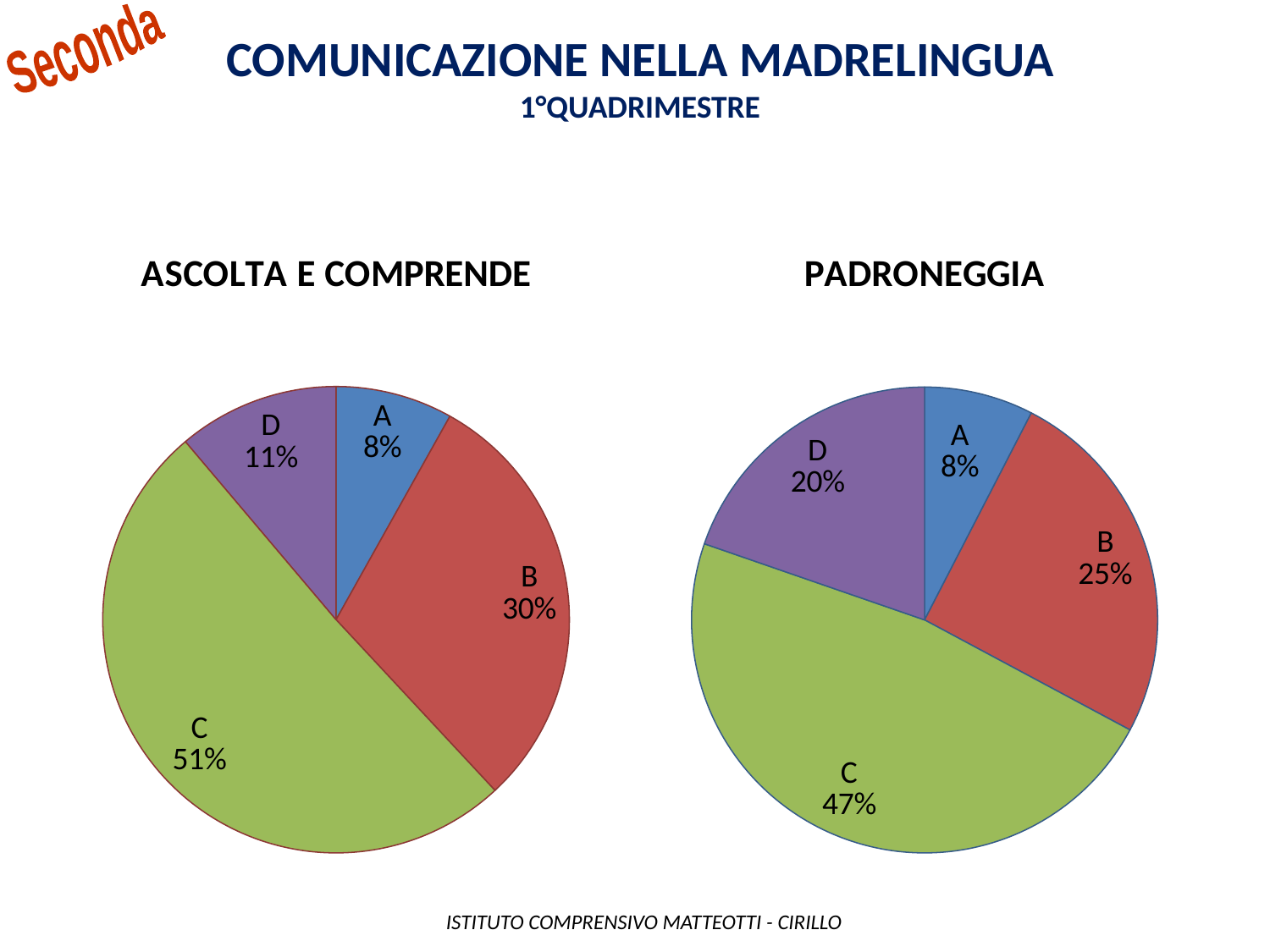

Seconda
Comunicazione nella madrelingua
1°QUADRIMESTRE

### Chart: ASCOLTA E COMPRENDE

| Category |  |
|---|---|

### Chart: PADRONEGGIA

| Category |  |
|---|---|
 ISTITUTO COMPRENSIVO MATTEOTTI - CIRILLO